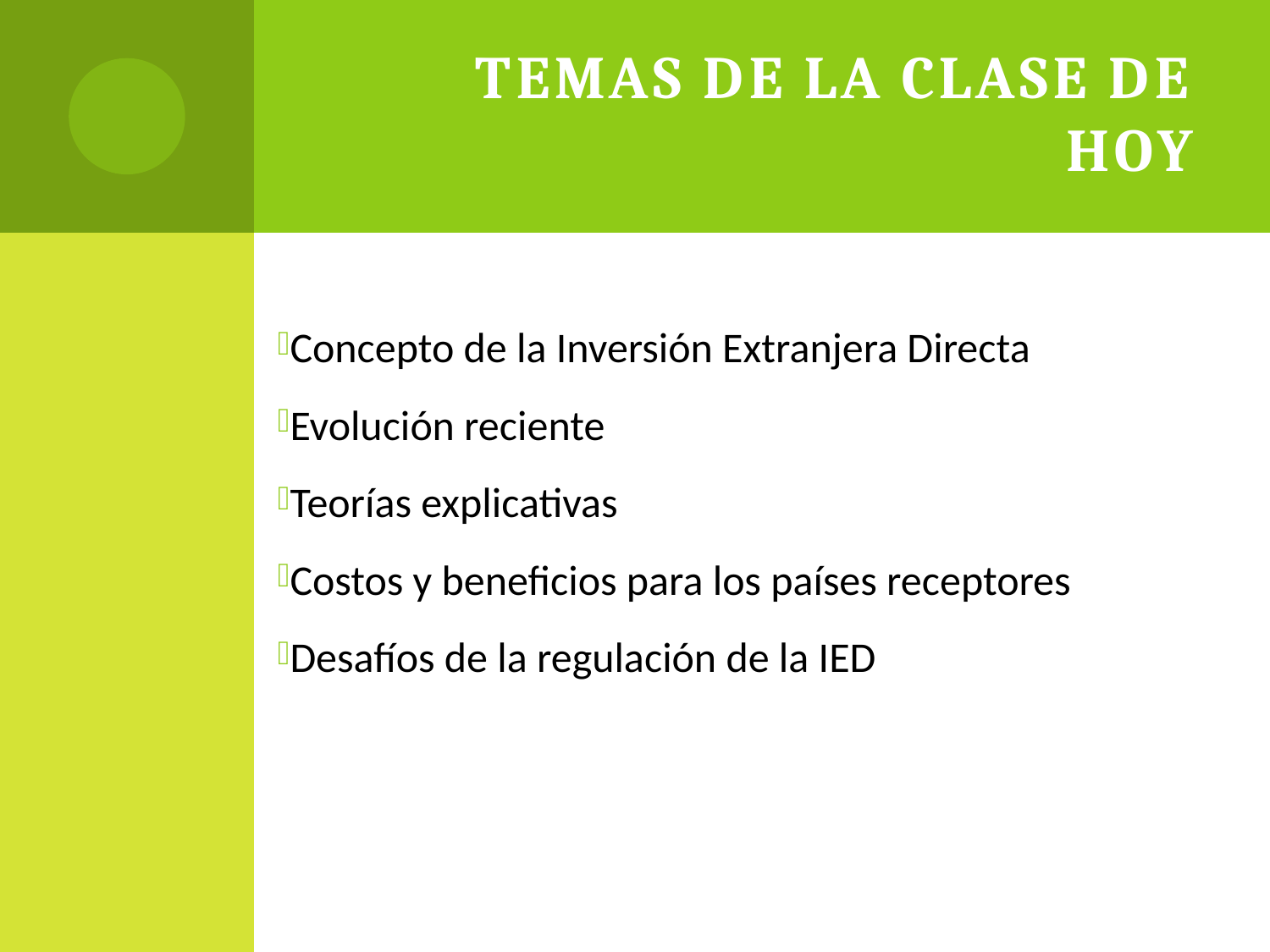

# Temas de la clase de hoy

Concepto de la Inversión Extranjera Directa
Evolución reciente
Teorías explicativas
Costos y beneficios para los países receptores
Desafíos de la regulación de la IED